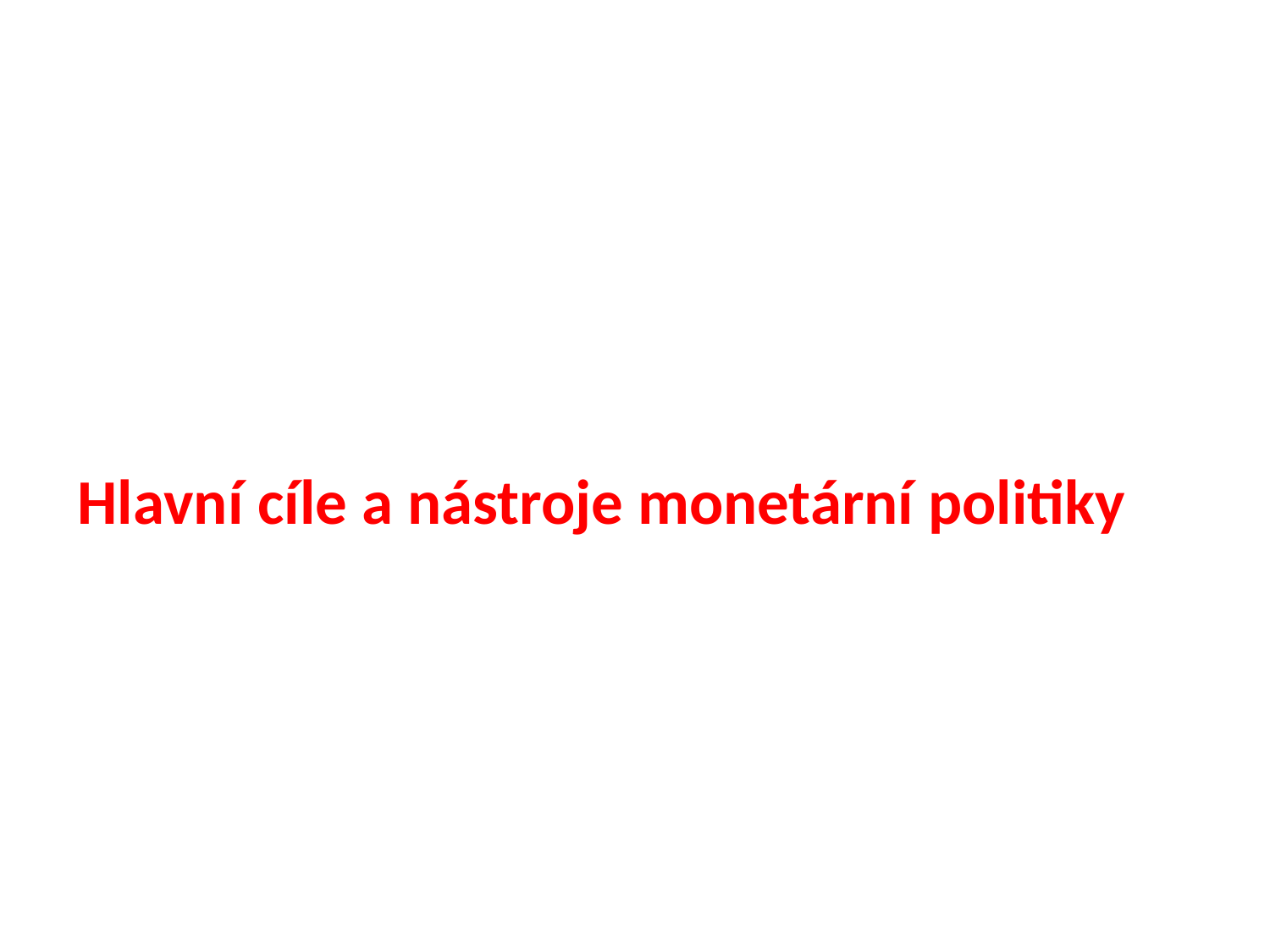

#

Hlavní cíle a nástroje monetární politiky